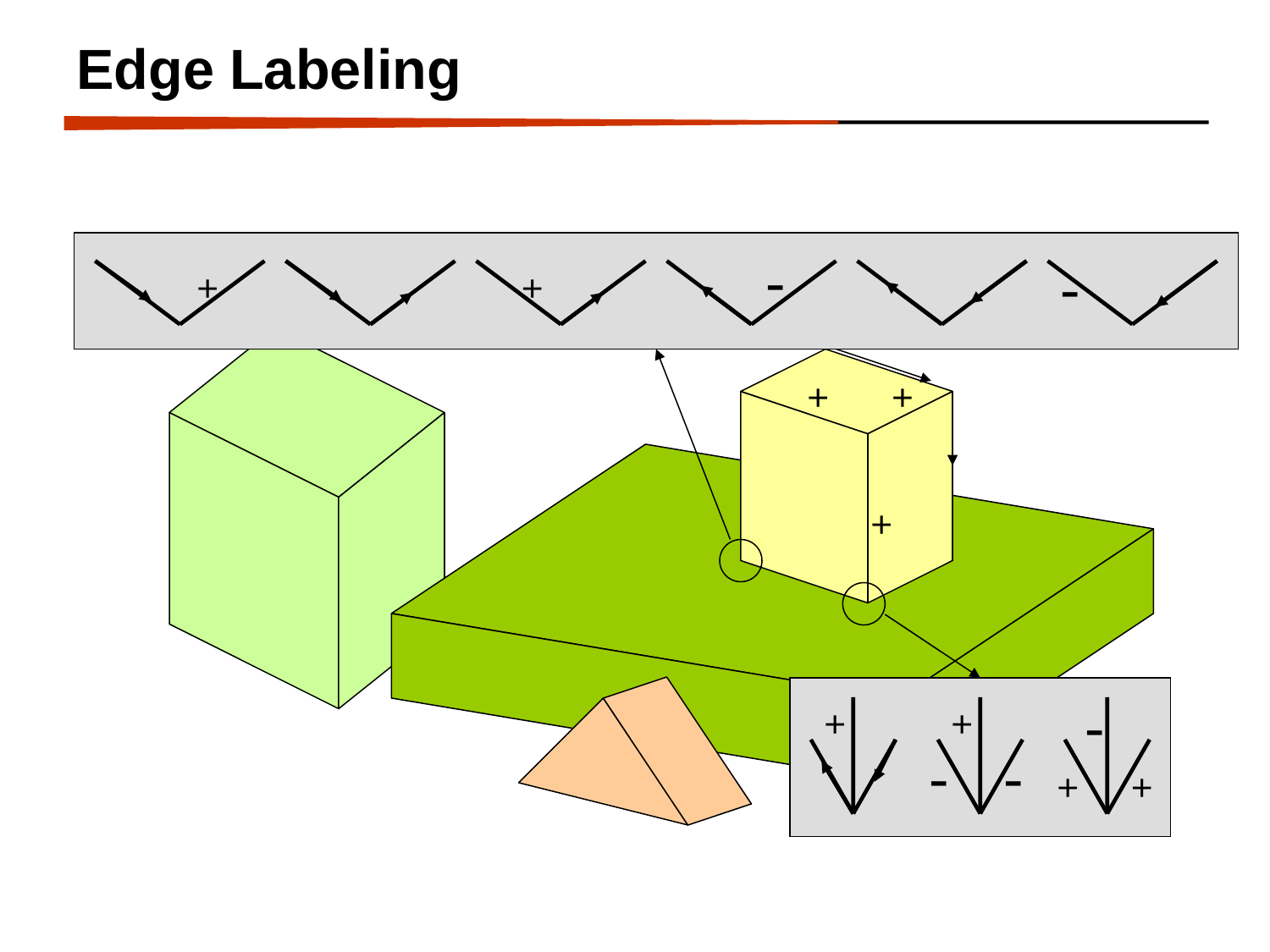

# Edge Labeling

-
-

+

+

+
+

+

-
+

+

-

-

+
+